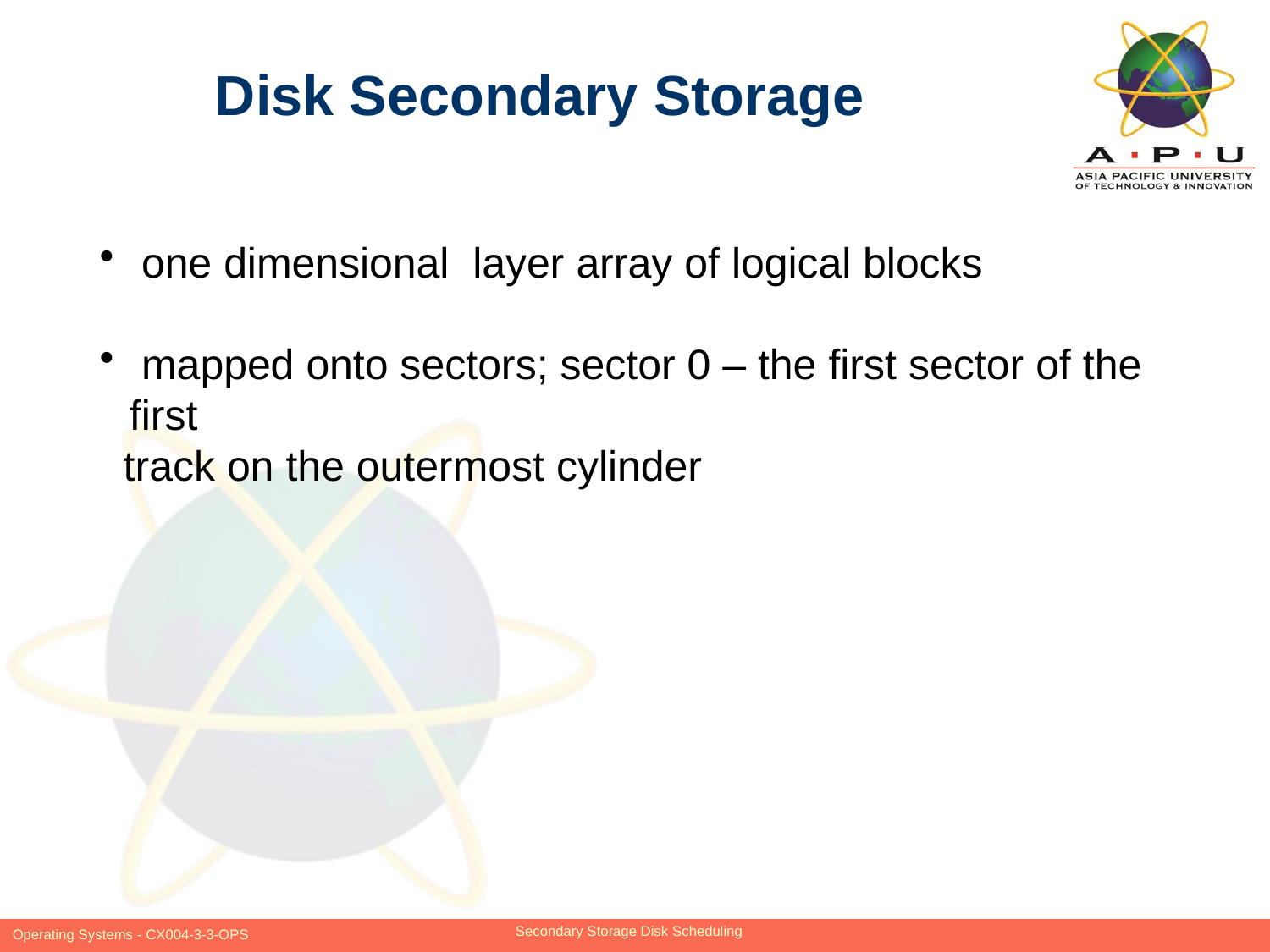

Disk Secondary Storage

 one dimensional  layer array of logical blocks

 mapped onto sectors; sector 0 – the first sector of the first
  track on the outermost cylinder

Slide 20 of 21